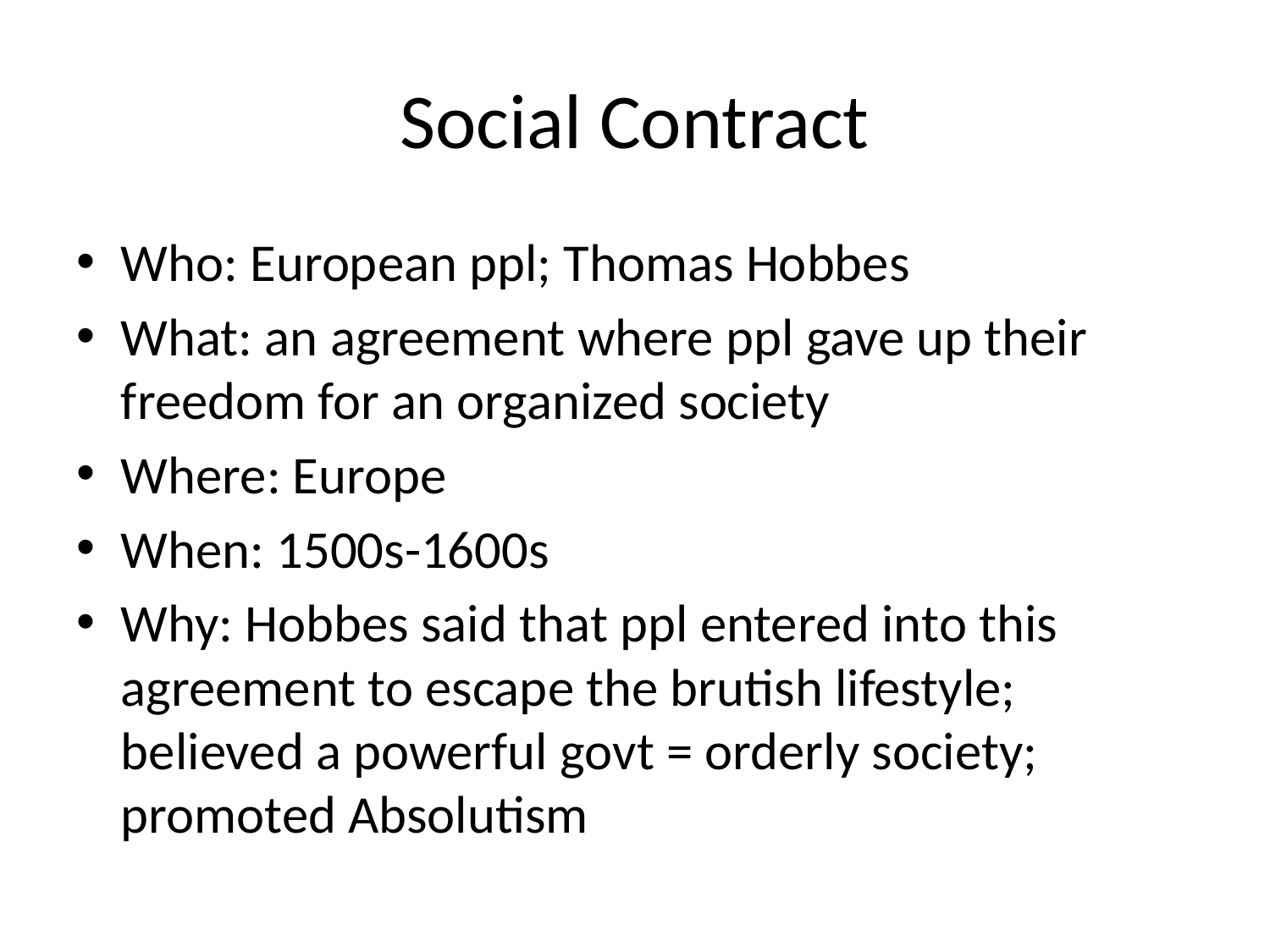

# Social Contract
Who: European ppl; Thomas Hobbes
What: an agreement where ppl gave up their freedom for an organized society
Where: Europe
When: 1500s-1600s
Why: Hobbes said that ppl entered into this agreement to escape the brutish lifestyle; believed a powerful govt = orderly society; promoted Absolutism